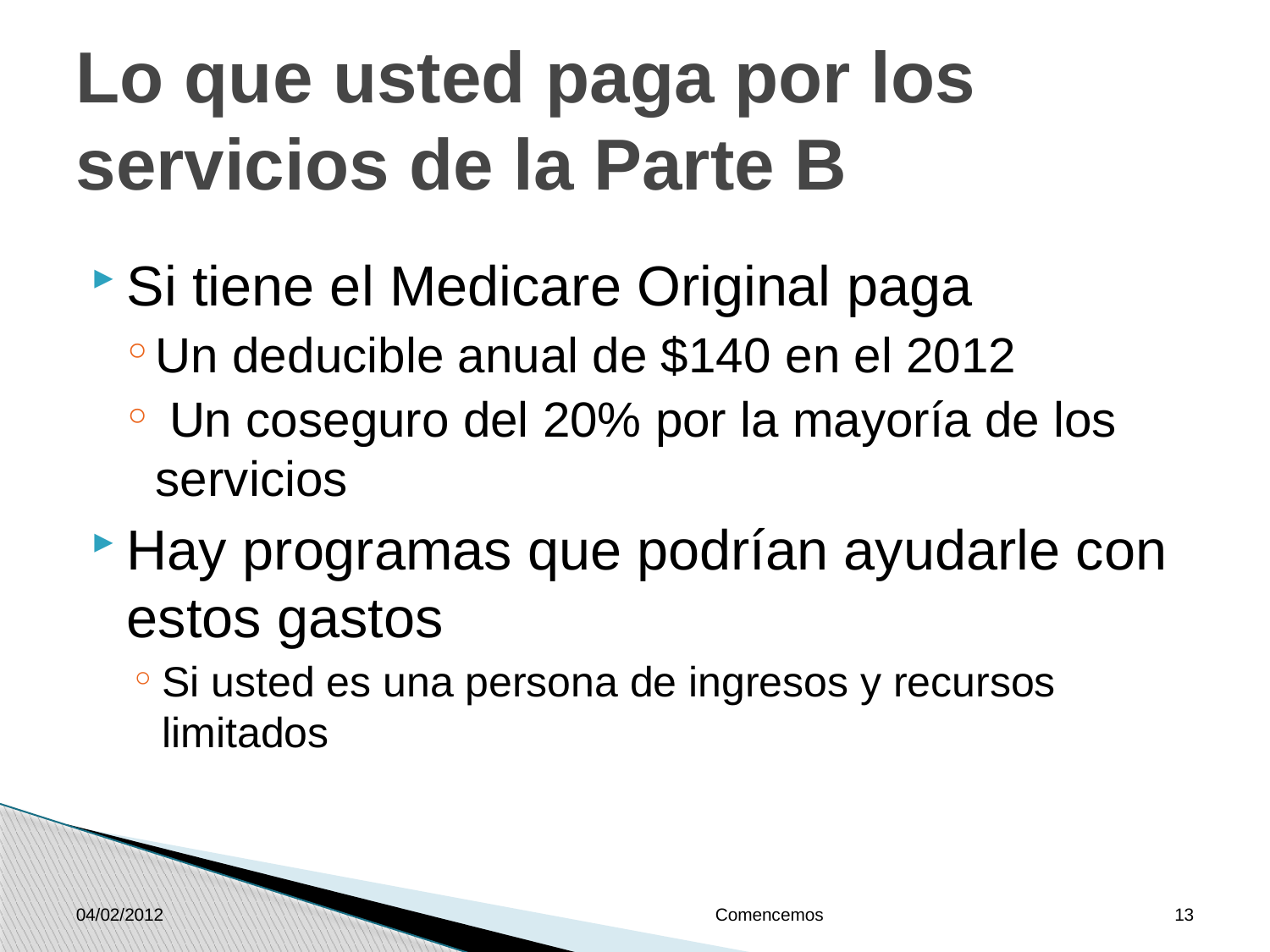

# Lo que usted paga por los servicios de la Parte B
Si tiene el Medicare Original paga
Un deducible anual de $140 en el 2012
 Un coseguro del 20% por la mayoría de los servicios
Hay programas que podrían ayudarle con estos gastos
Si usted es una persona de ingresos y recursos limitados
04/02/2012
Comencemos
13